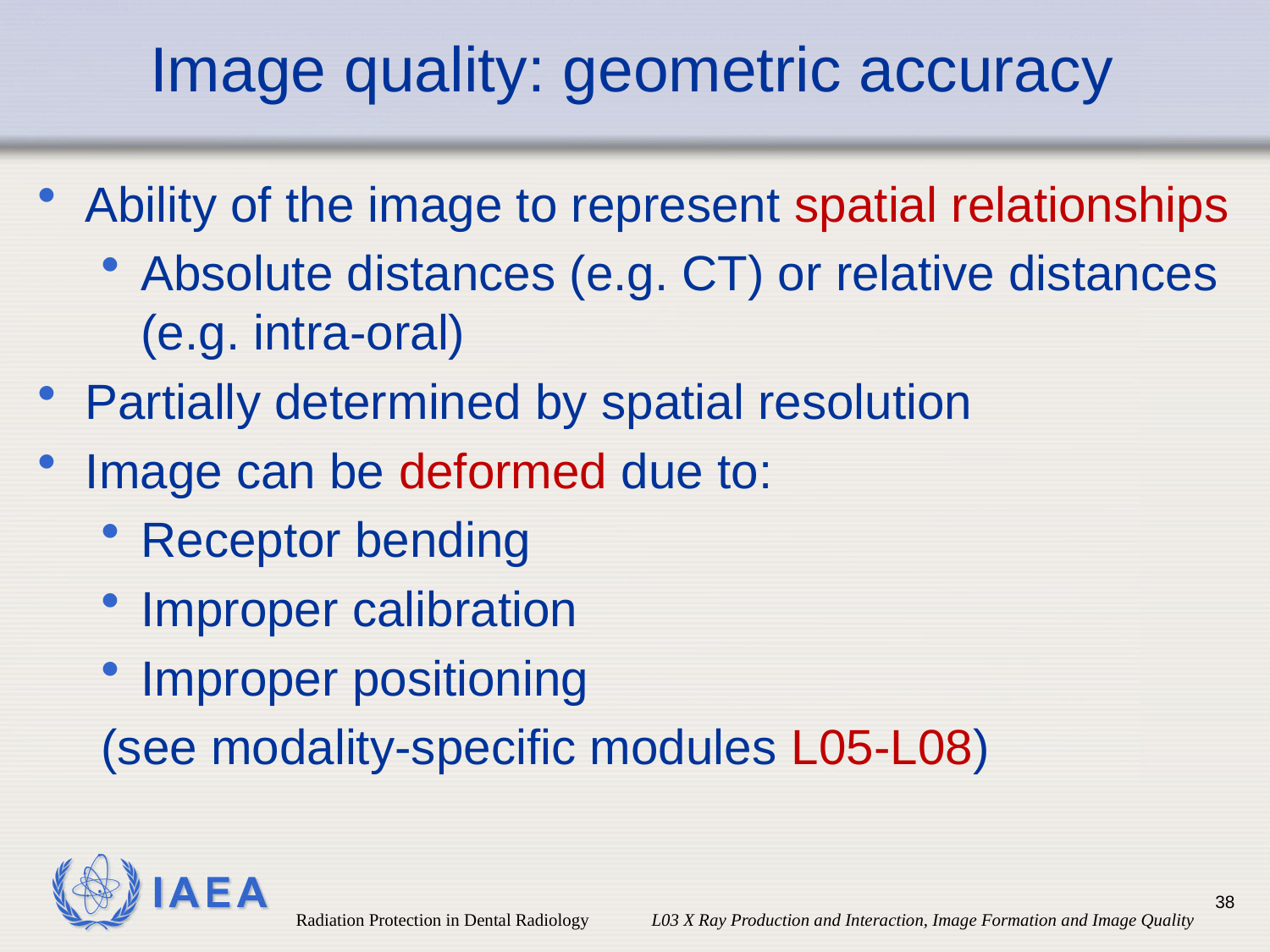

# Image quality: geometric accuracy
Ability of the image to represent spatial relationships
Absolute distances (e.g. CT) or relative distances (e.g. intra-oral)
Partially determined by spatial resolution
Image can be deformed due to:
Receptor bending
Improper calibration
Improper positioning
(see modality-specific modules L05-L08)

38
Radiation Protection in Dental Radiology              L03 X Ray Production and Interaction, Image Formation and Image Quality